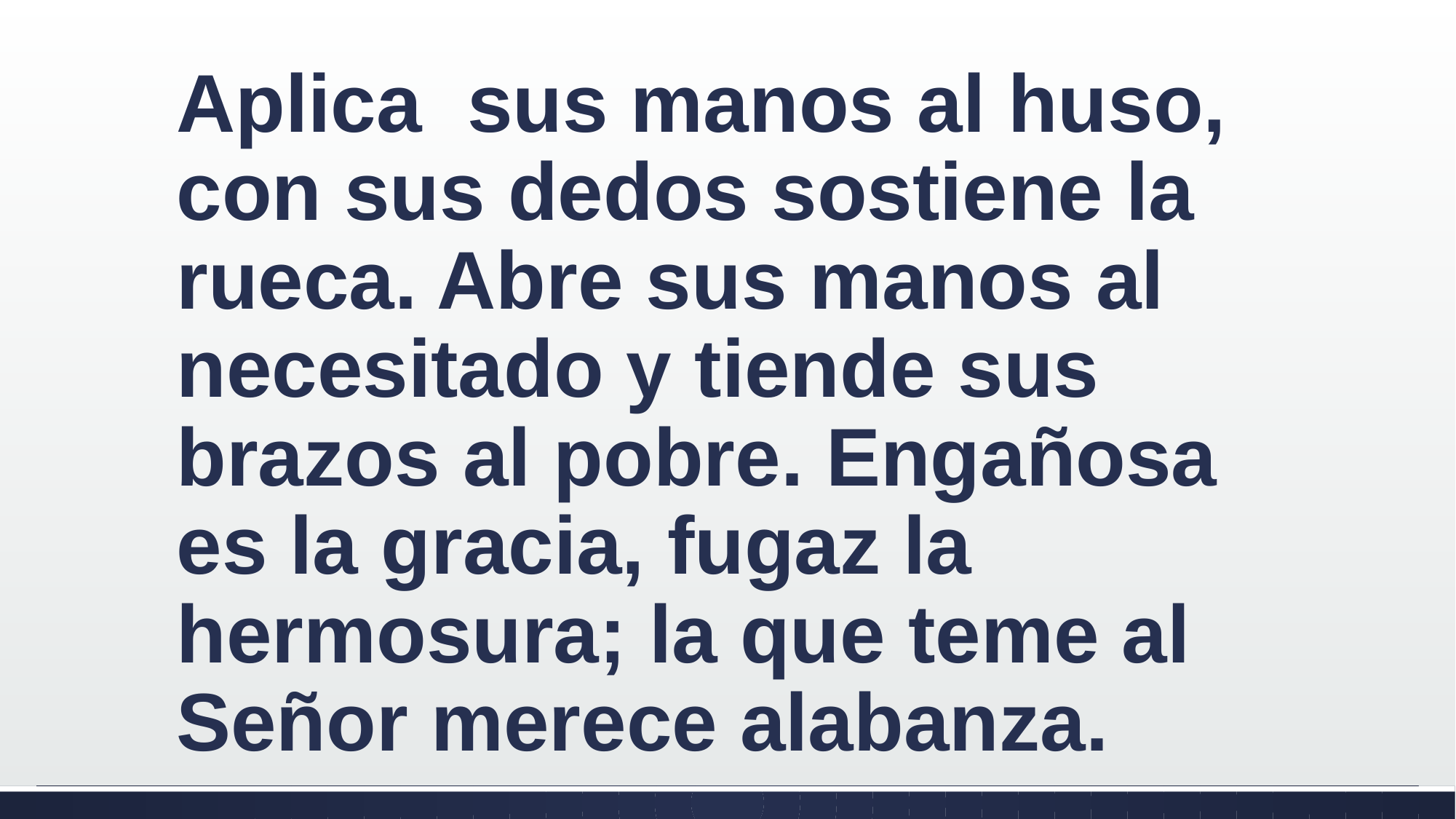

#
Aplica  sus manos al huso, con sus dedos sostiene la rueca. Abre sus manos al necesitado y tiende sus brazos al pobre. Engañosa es la gracia, fugaz la hermosura; la que teme al Señor merece alabanza.